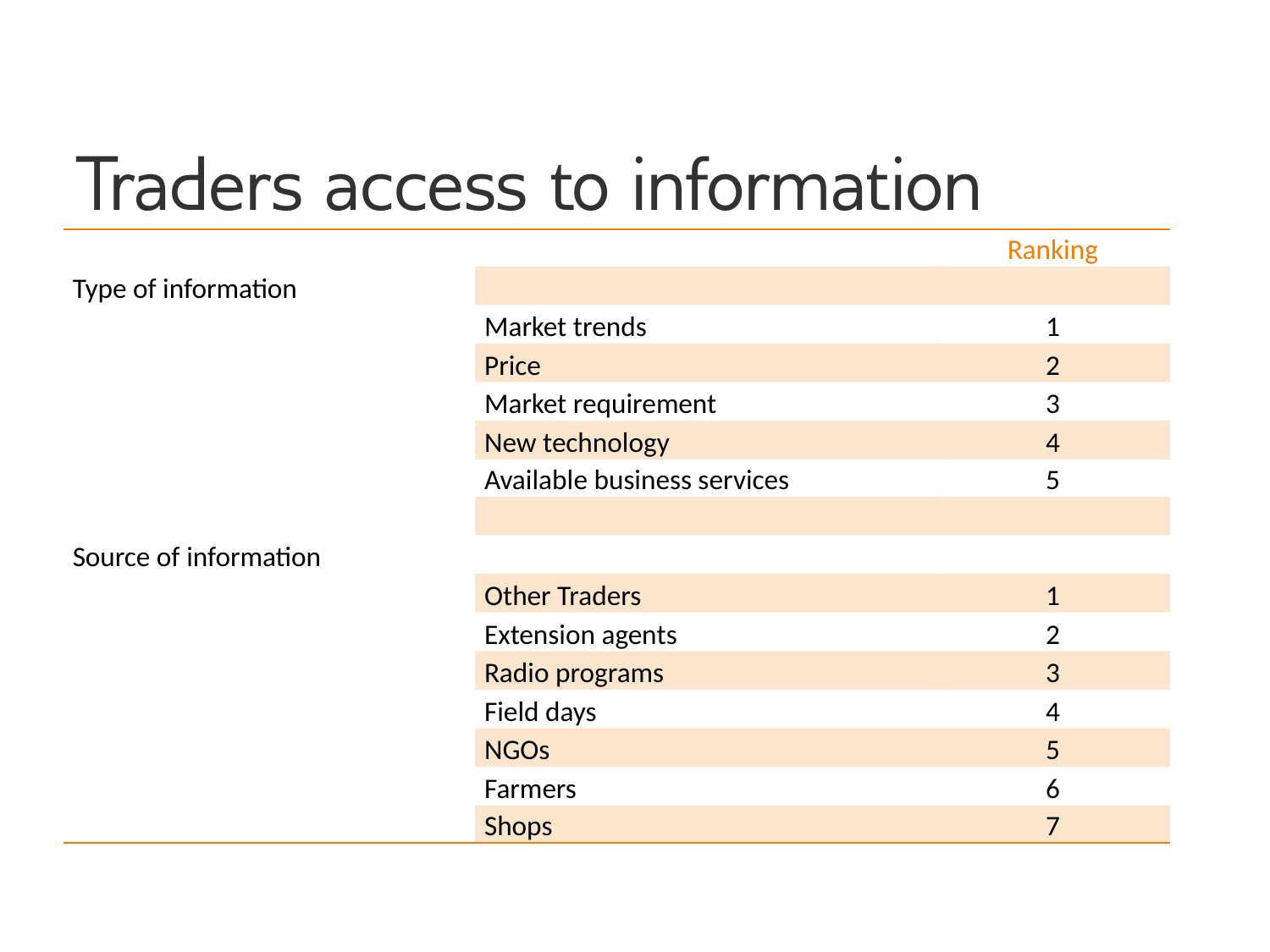

# Traders access to information
|  |  | Ranking |
| --- | --- | --- |
| Type of information |  |  |
|  | Market trends | 1 |
|  | Price | 2 |
|  | Market requirement | 3 |
|  | New technology | 4 |
|  | Available business services | 5 |
|  |  |  |
| Source of information |  |  |
|  | Other Traders | 1 |
|  | Extension agents | 2 |
|  | Radio programs | 3 |
|  | Field days | 4 |
|  | NGOs | 5 |
|  | Farmers | 6 |
|  | Shops | 7 |